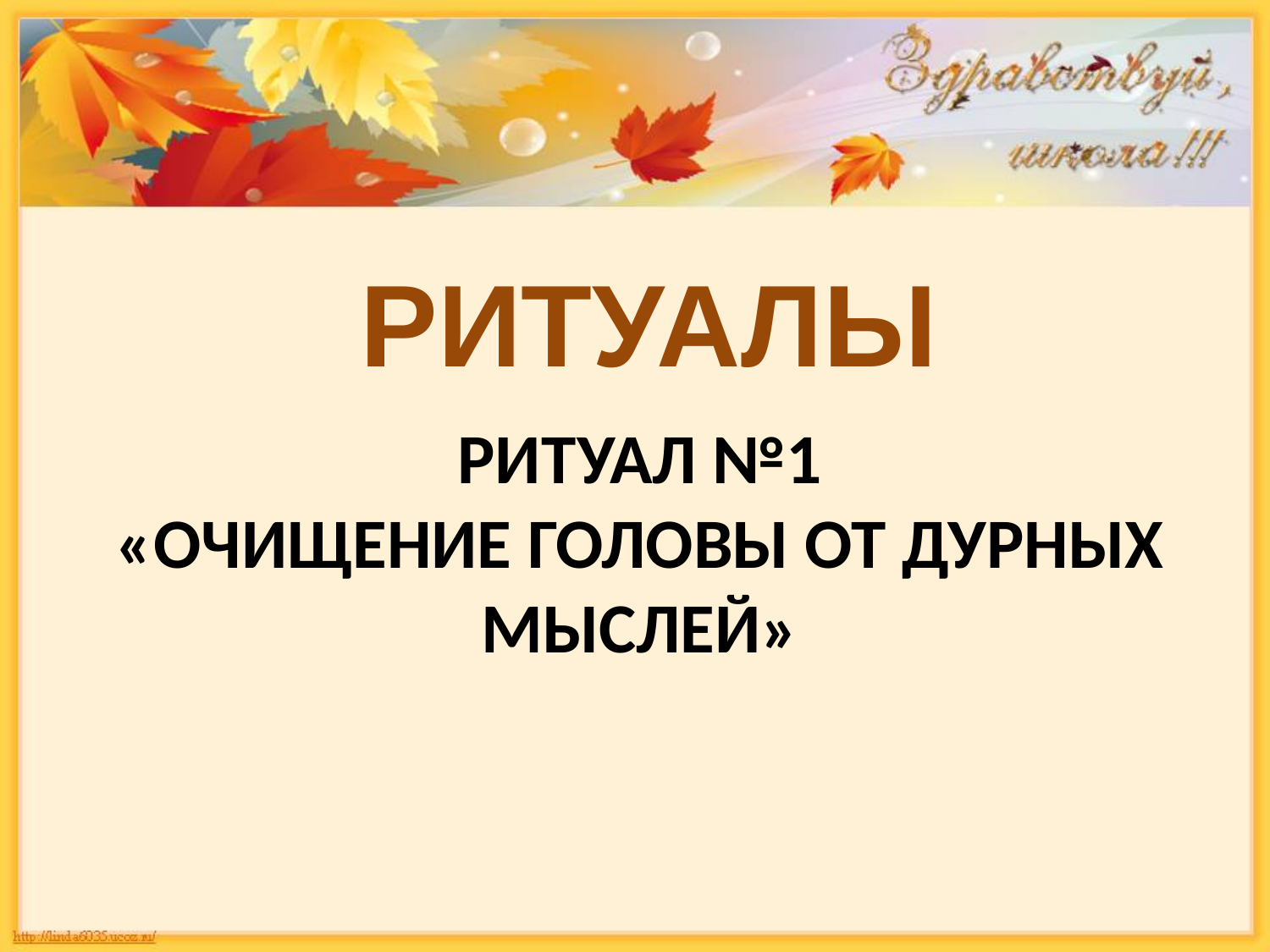

РИТУАЛЫ

# Ритуал №1 «Очищение головы от дурных мыслей»